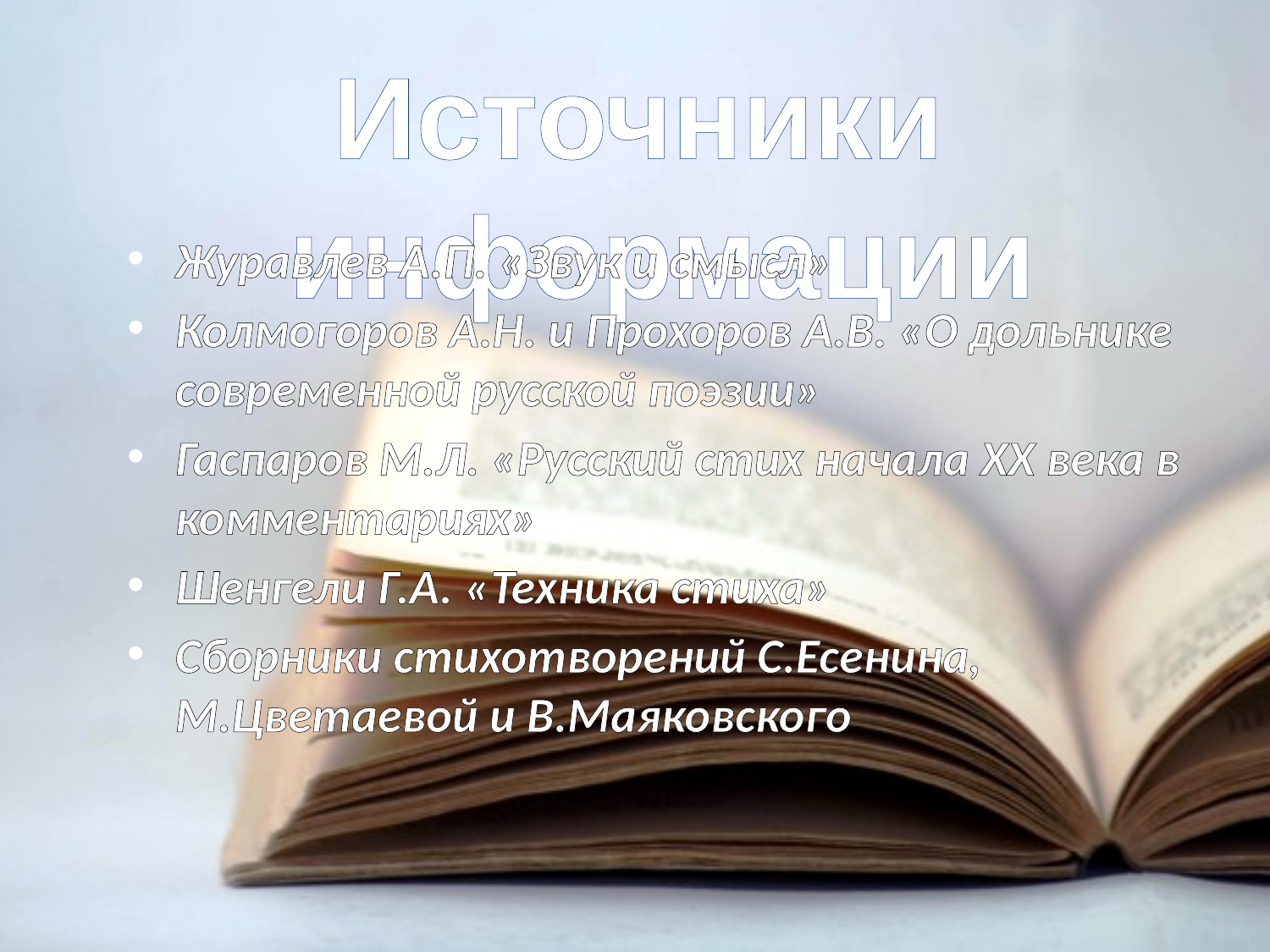

Источники информации
#
Журавлев А.П. «Звук и смысл»
Колмогоров А.Н. и Прохоров А.В. «О дольнике современной русской поэзии»
Гаспаров М.Л. «Русский стих начала XX века в комментариях»
Шенгели Г.А. «Техника стиха»
Сборники стихотворений С.Есенина, М.Цветаевой и В.Маяковского